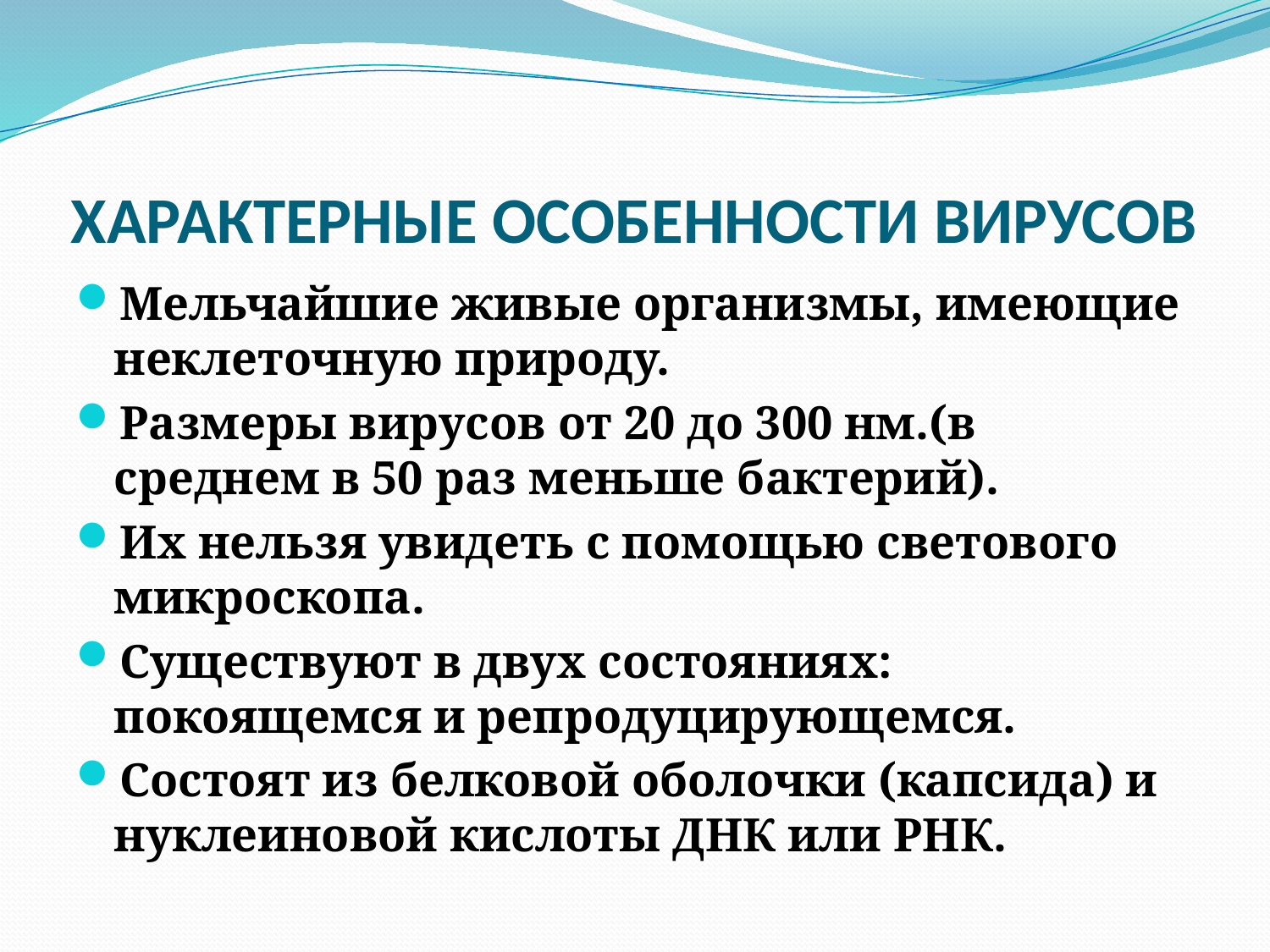

# ХАРАКТЕРНЫЕ ОСОБЕННОСТИ ВИРУСОВ
Мельчайшие живые организмы, имеющие неклеточную природу.
Размеры вирусов от 20 до 300 нм.(в среднем в 50 раз меньше бактерий).
Их нельзя увидеть с помощью светового микроскопа.
Существуют в двух состояниях: покоящемся и репродуцирующемся.
Состоят из белковой оболочки (капсида) и нуклеиновой кислоты ДНК или РНК.